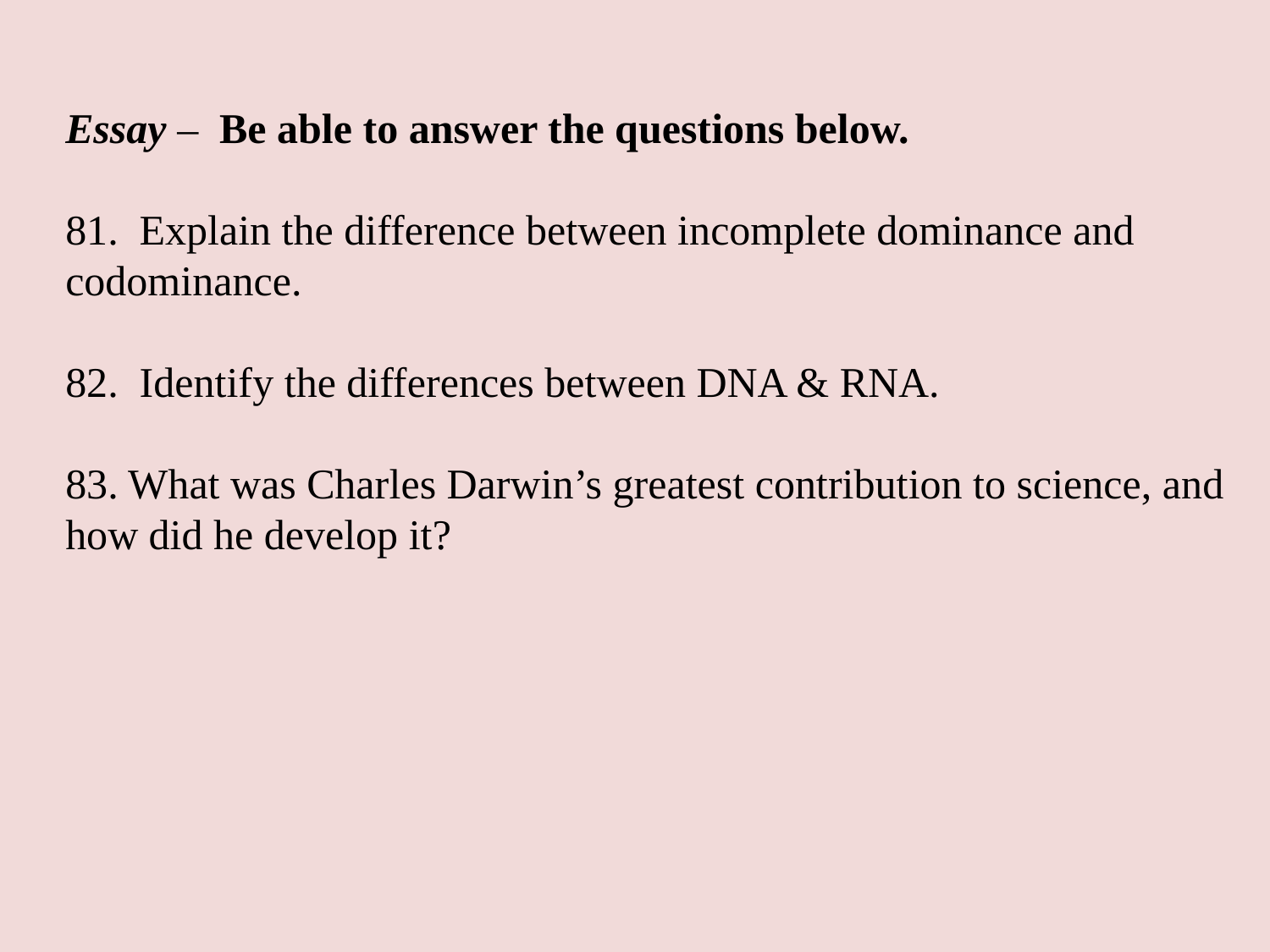

Essay –  Be able to answer the questions below.

81.  Explain the difference between incomplete dominance and codominance.

82.  Identify the differences between DNA & RNA.

83. What was Charles Darwin’s greatest contribution to science, and how did he develop it?